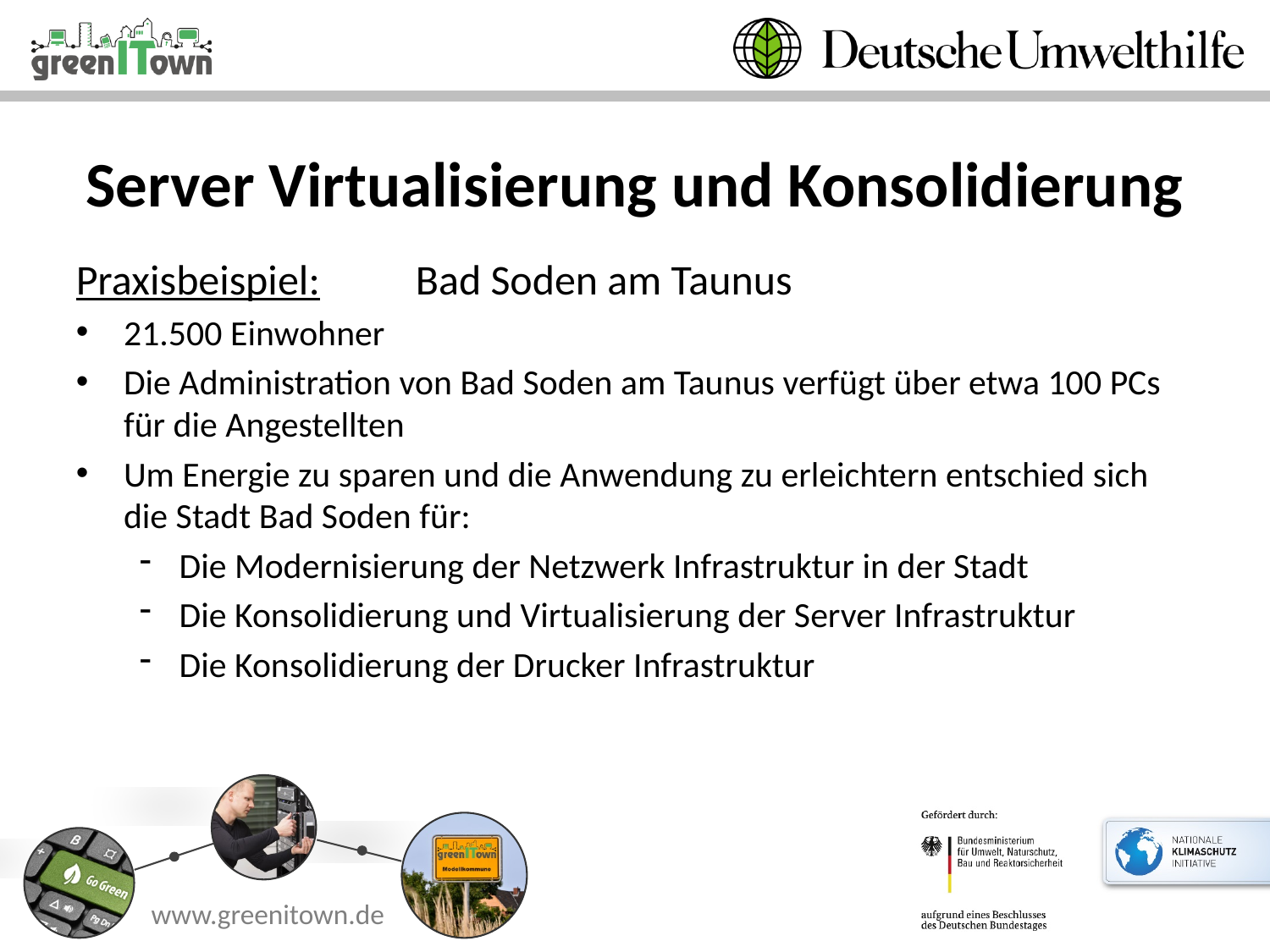

# Server Virtualisierung und Konsolidierung
Praxisbeispiel:          Bad Soden am Taunus
21.500 Einwohner
Die Administration von Bad Soden am Taunus verfügt über etwa 100 PCs für die Angestellten
Um Energie zu sparen und die Anwendung zu erleichtern entschied sich die Stadt Bad Soden für:
Die Modernisierung der Netzwerk Infrastruktur in der Stadt
Die Konsolidierung und Virtualisierung der Server Infrastruktur
Die Konsolidierung der Drucker Infrastruktur